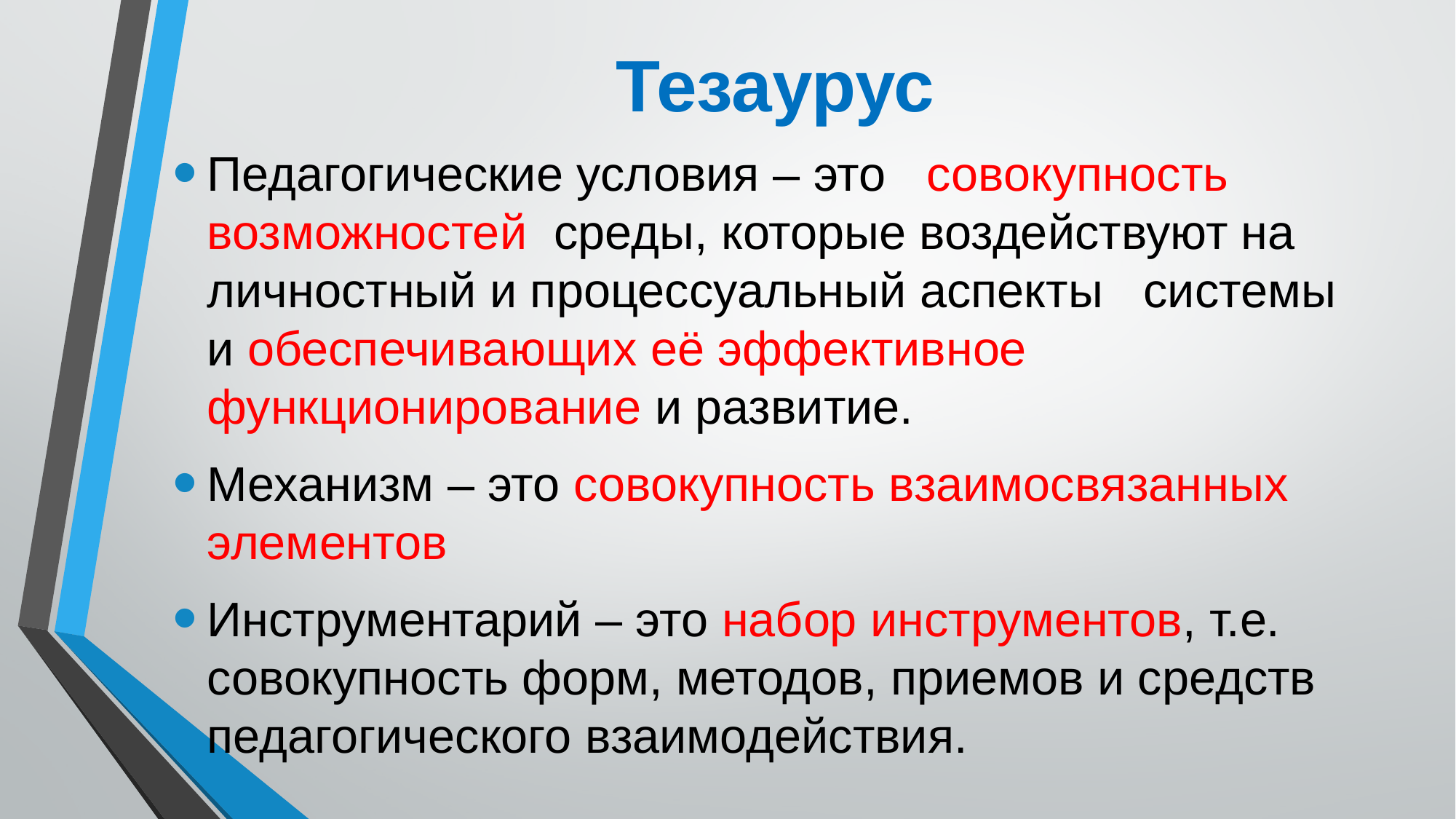

# Тезаурус
Педагогические условия – это   совокупность возможностей  среды, которые воздействуют на личностный и процессуальный аспекты   системы и обеспечивающих её эффективное функционирование и развитие.
Механизм – это совокупность взаимосвязанных элементов
Инструментарий – это набор инструментов, т.е. совокупность форм, методов, приемов и средств педагогического взаимодействия.